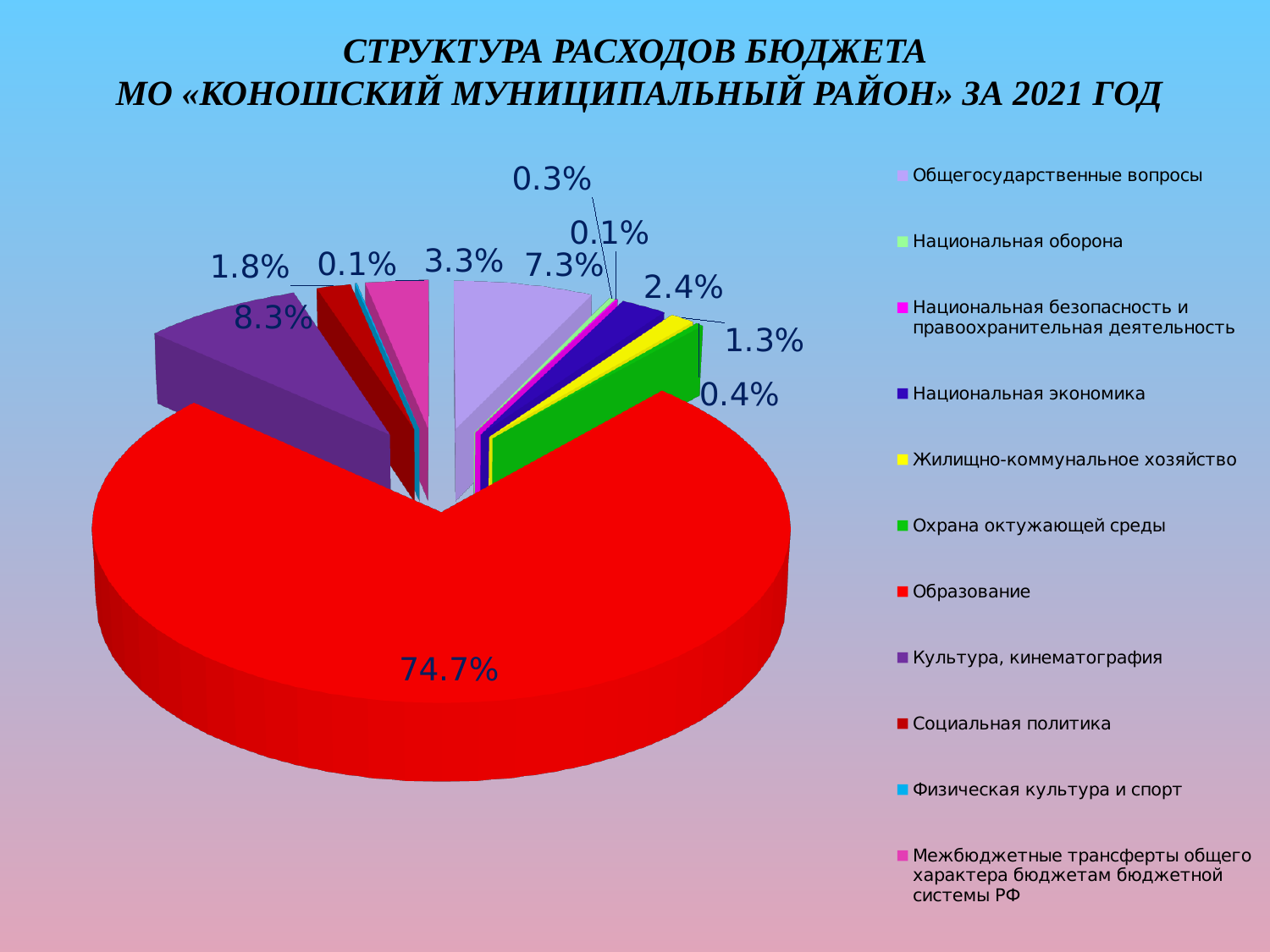

# СТРУКТУРА РАСХОДОВ БЮДЖЕТА МО «КОНОШСКИЙ МУНИЦИПАЛЬНЫЙ РАЙОН» ЗА 2021 ГОД

[unsupported chart]